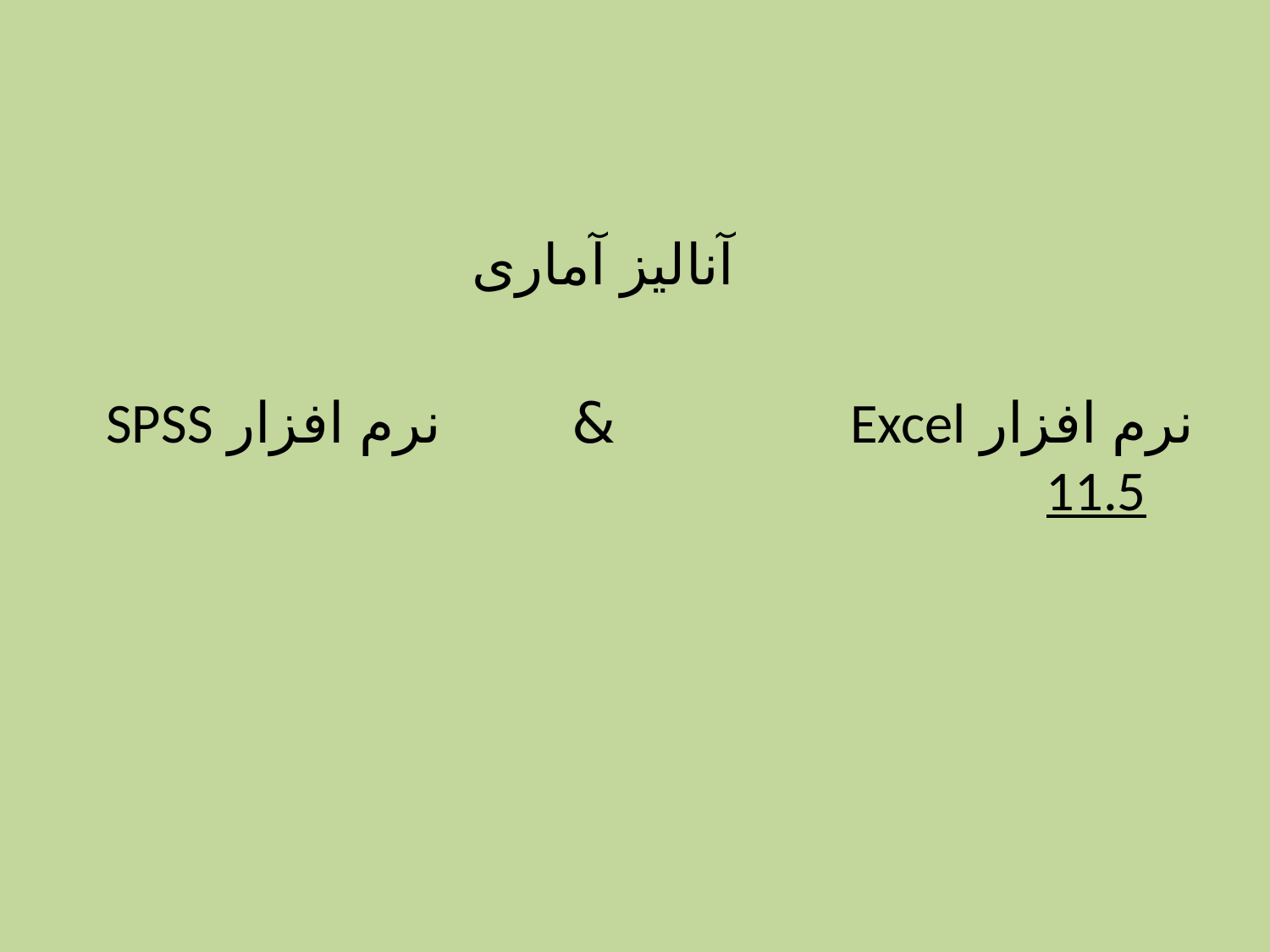

آنالیز آماری

نرم افزار Excel                &         نرم افزار SPSS 11.5
molukhadi@yahoo.com
9